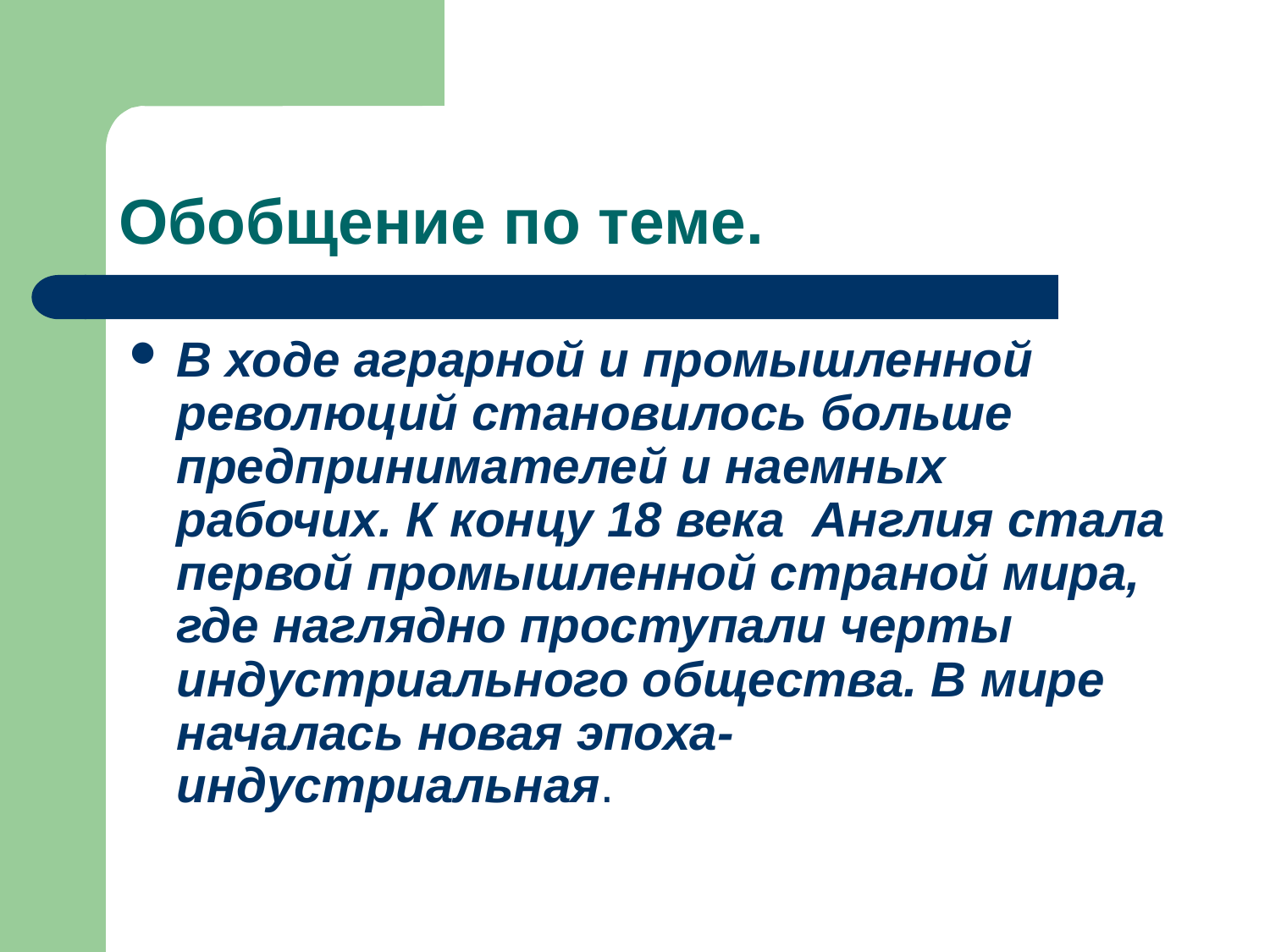

# Обобщение по теме.
В ходе аграрной и промышленной революций становилось больше предпринимателей и наемных рабочих. К концу 18 века  Англия стала первой промышленной страной мира, где наглядно проступали черты индустриального общества. В мире началась новая эпоха- индустриальная.